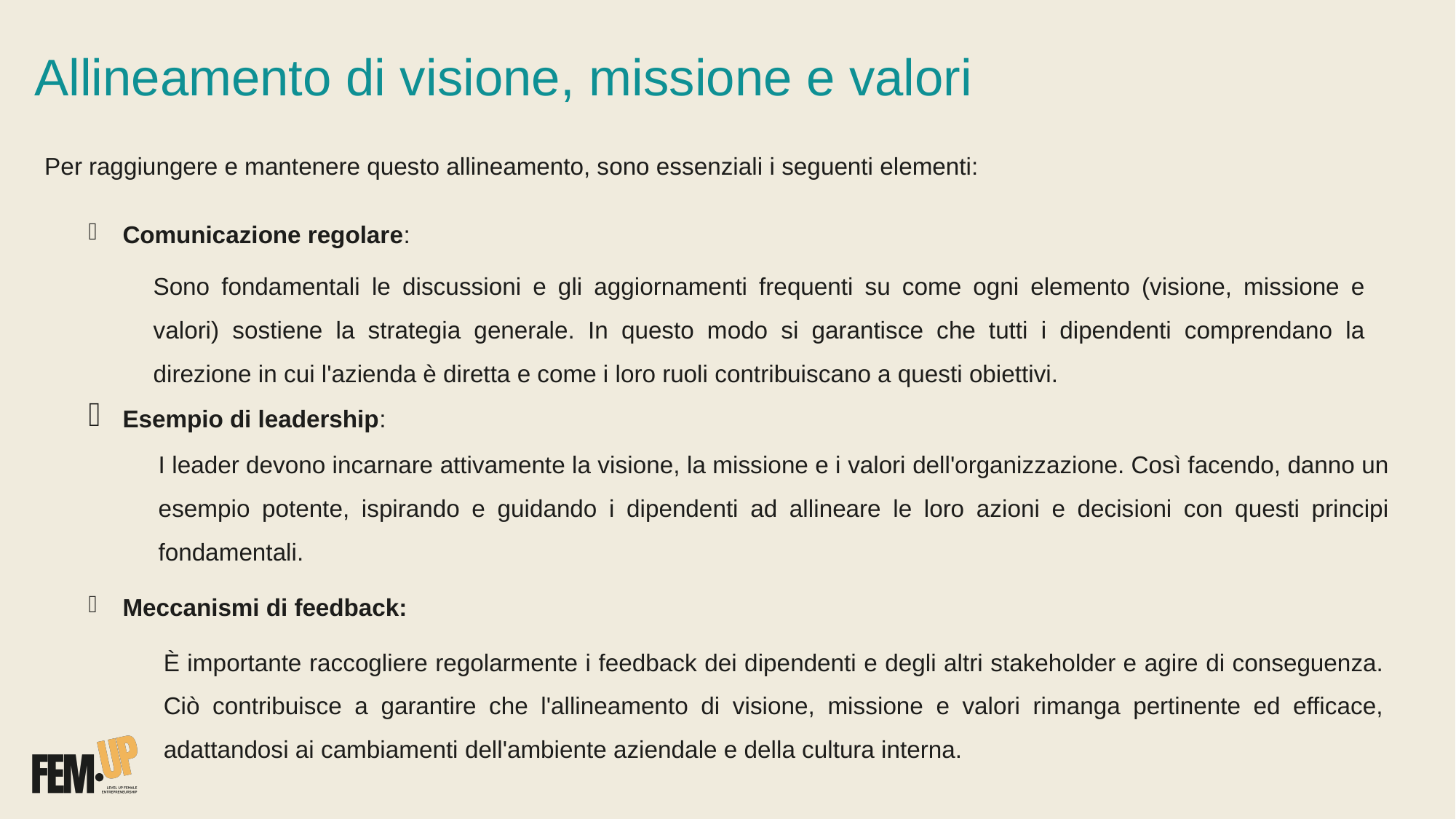

# Allineamento di visione, missione e valori
Per raggiungere e mantenere questo allineamento, sono essenziali i seguenti elementi:
Comunicazione regolare:
Sono fondamentali le discussioni e gli aggiornamenti frequenti su come ogni elemento (visione, missione e valori) sostiene la strategia generale. In questo modo si garantisce che tutti i dipendenti comprendano la direzione in cui l'azienda è diretta e come i loro ruoli contribuiscano a questi obiettivi.
Esempio di leadership:
I leader devono incarnare attivamente la visione, la missione e i valori dell'organizzazione. Così facendo, danno un esempio potente, ispirando e guidando i dipendenti ad allineare le loro azioni e decisioni con questi principi fondamentali.
Meccanismi di feedback:
È importante raccogliere regolarmente i feedback dei dipendenti e degli altri stakeholder e agire di conseguenza. Ciò contribuisce a garantire che l'allineamento di visione, missione e valori rimanga pertinente ed efficace, adattandosi ai cambiamenti dell'ambiente aziendale e della cultura interna.